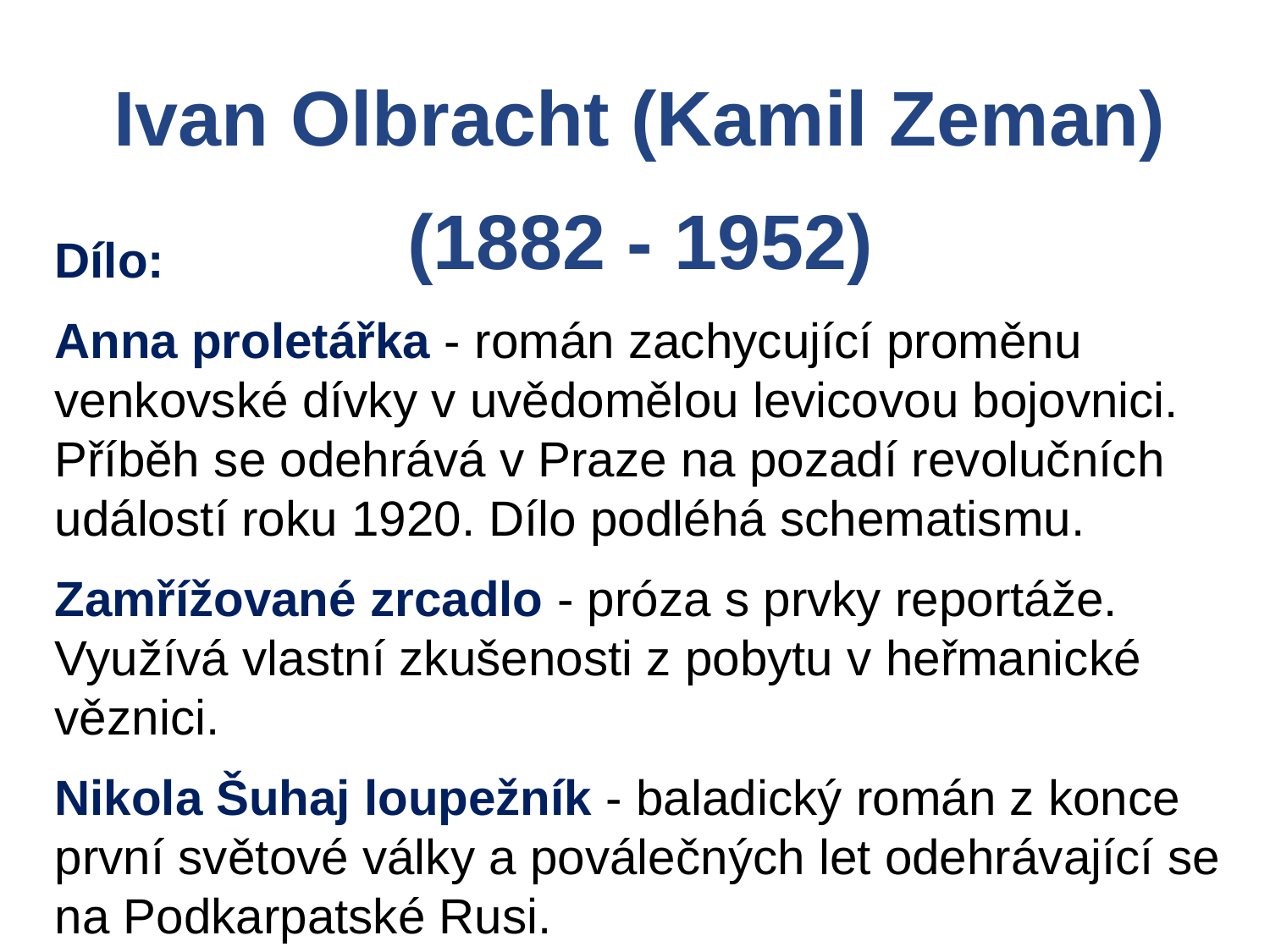

Ivan Olbracht (Kamil Zeman)
(1882 - 1952)
Dílo:
Anna proletářka - román zachycující proměnu venkovské dívky v uvědomělou levicovou bojovnici. Příběh se odehrává v Praze na pozadí revolučních událostí roku 1920. Dílo podléhá schematismu.
Zamřížované zrcadlo - próza s prvky reportáže. Využívá vlastní zkušenosti z pobytu v heřmanické věznici.
Nikola Šuhaj loupežník - baladický román z konce první světové války a poválečných let odehrávající se na Podkarpatské Rusi.